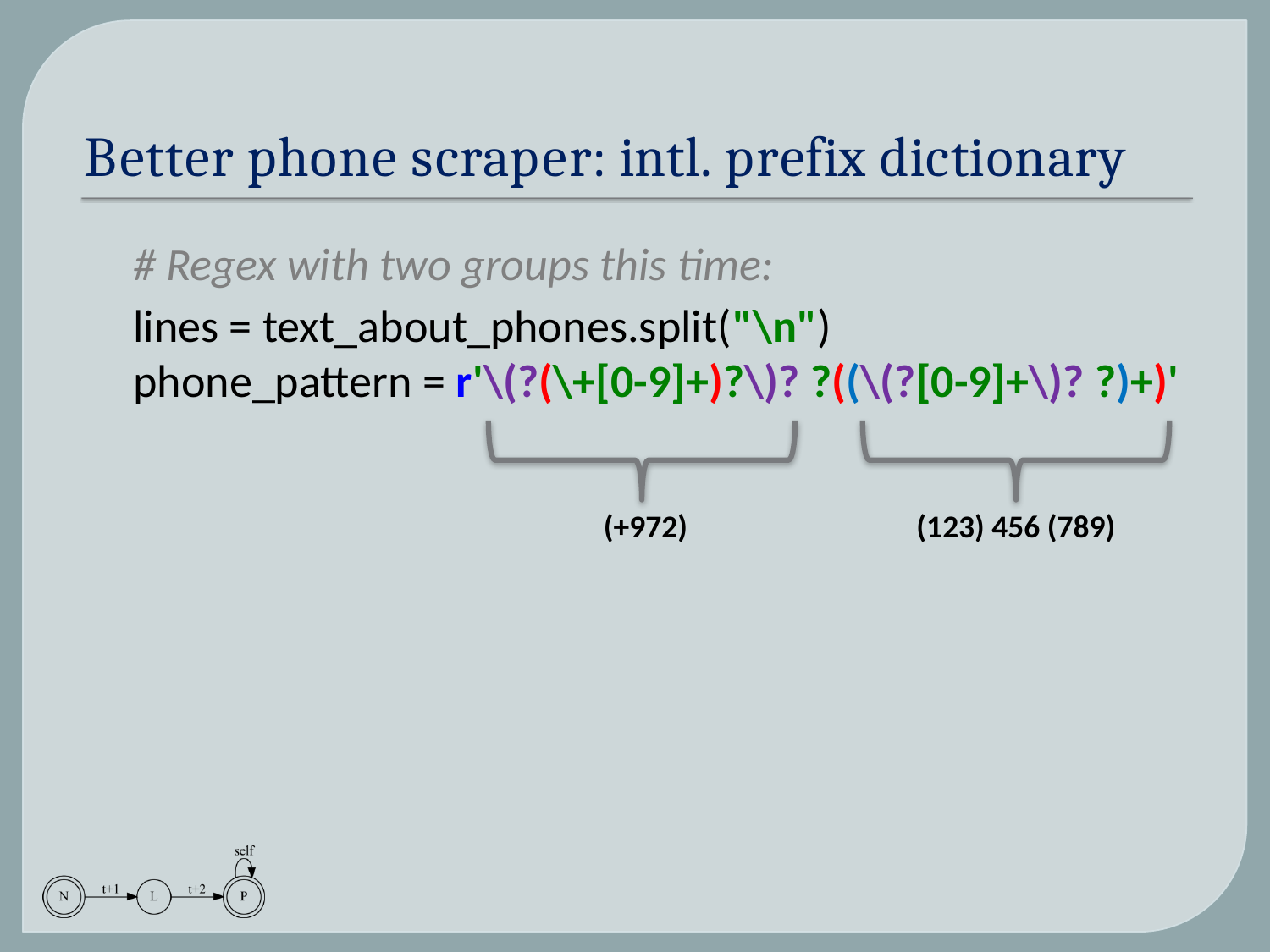

# Better phone scraper: intl. prefix dictionary
# Regex with two groups this time:
lines = text_about_phones.split("\n")
phone_pattern = r'\(?(\+[0-9]+)?\)? ?((\(?[0-9]+\)? ?)+)'

(+972)
(123) 456 (789)